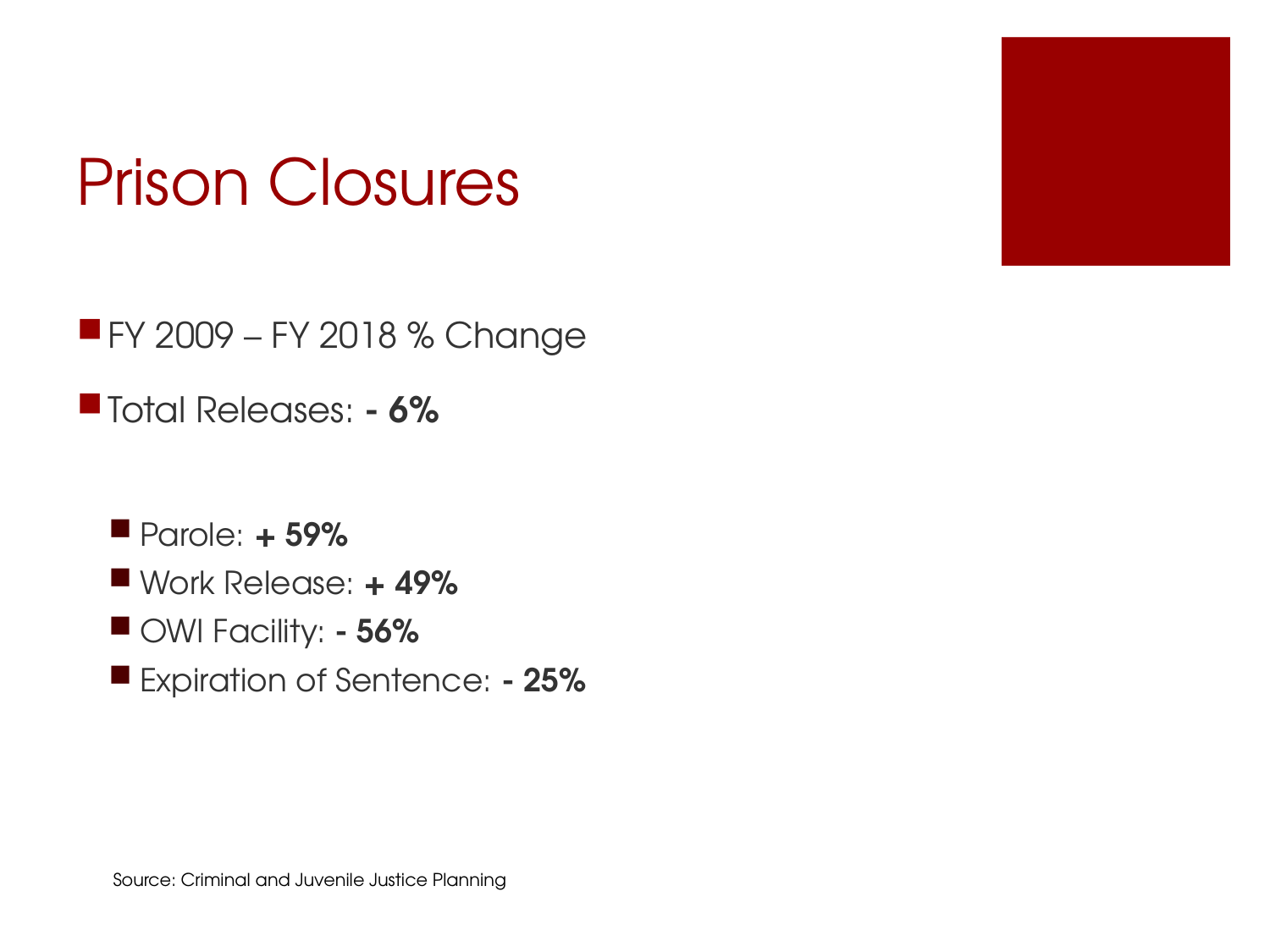

# Prison Closures
FY 2009 – FY 2018 % Change
Total Releases: - 6%

Parole: + 59%
Work Release: + 49%
OWI Facility: - 56%
Expiration of Sentence: - 25%

Source: Criminal and Juvenile Justice Planning